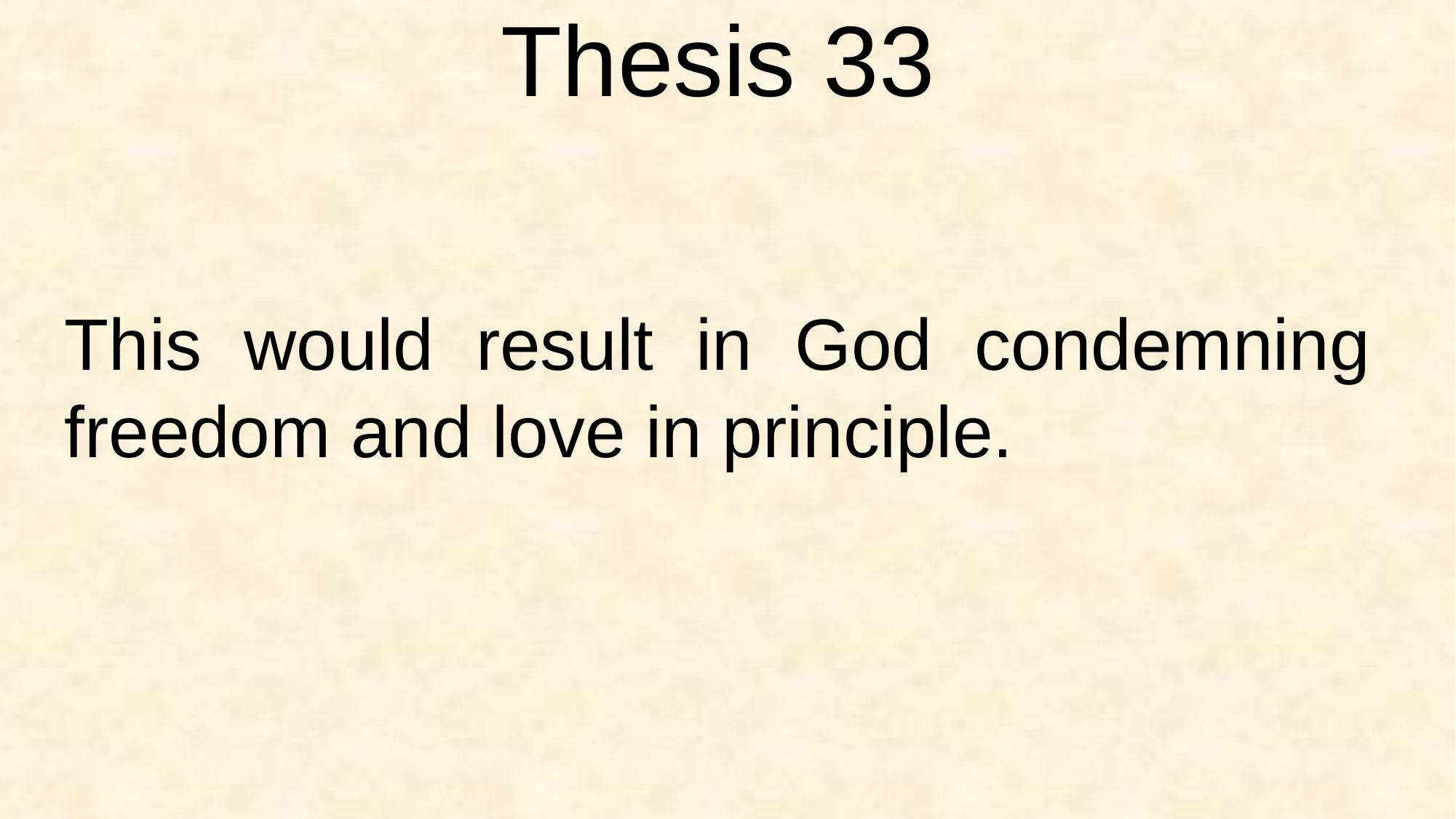

Thesis 33

This would result in God condemning freedom and love in principle.